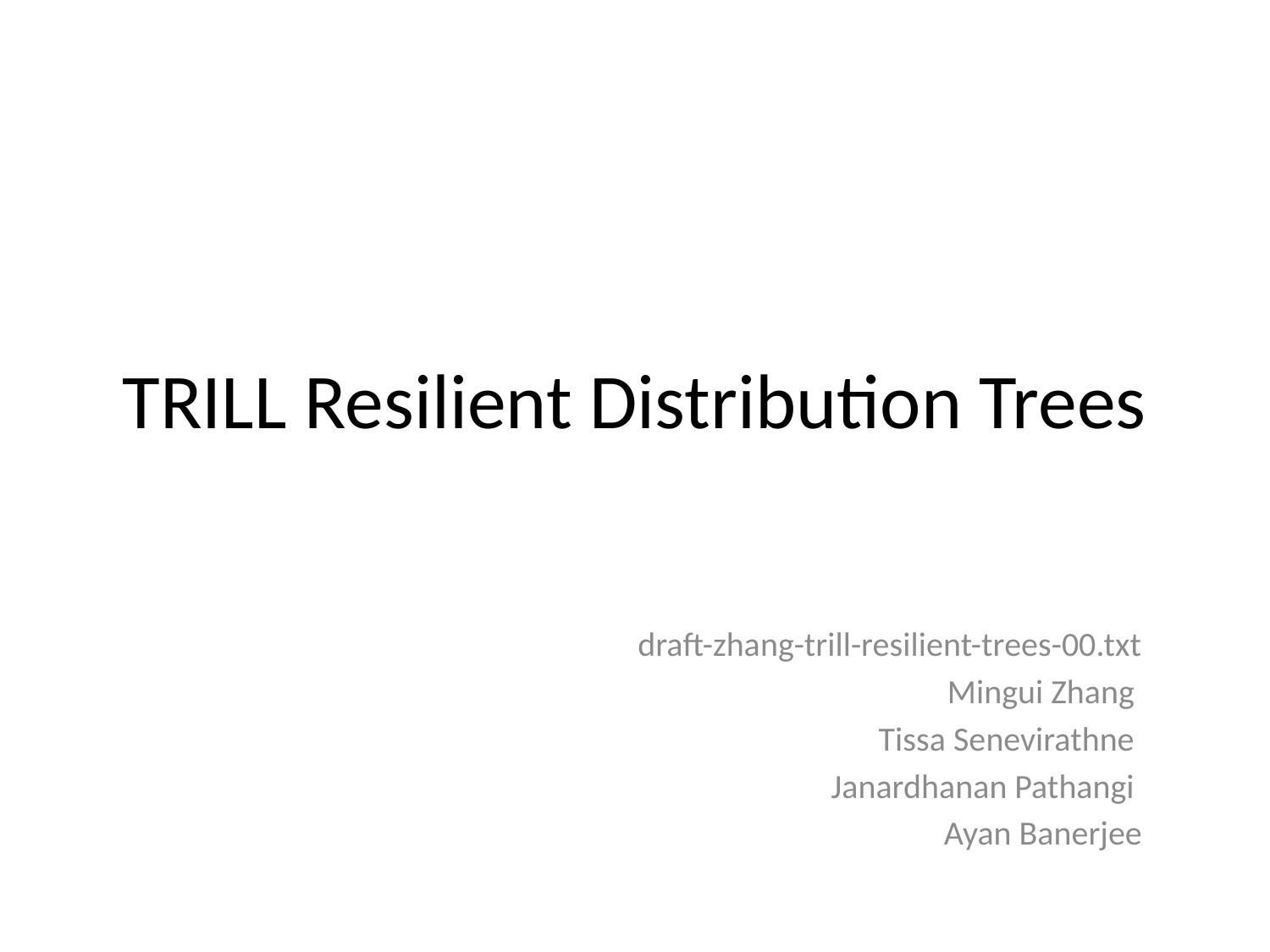

# TRILL Resilient Distribution Trees
draft-zhang-trill-resilient-trees-00.txt
Mingui Zhang
Tissa Senevirathne
Janardhanan Pathangi
Ayan Banerjee